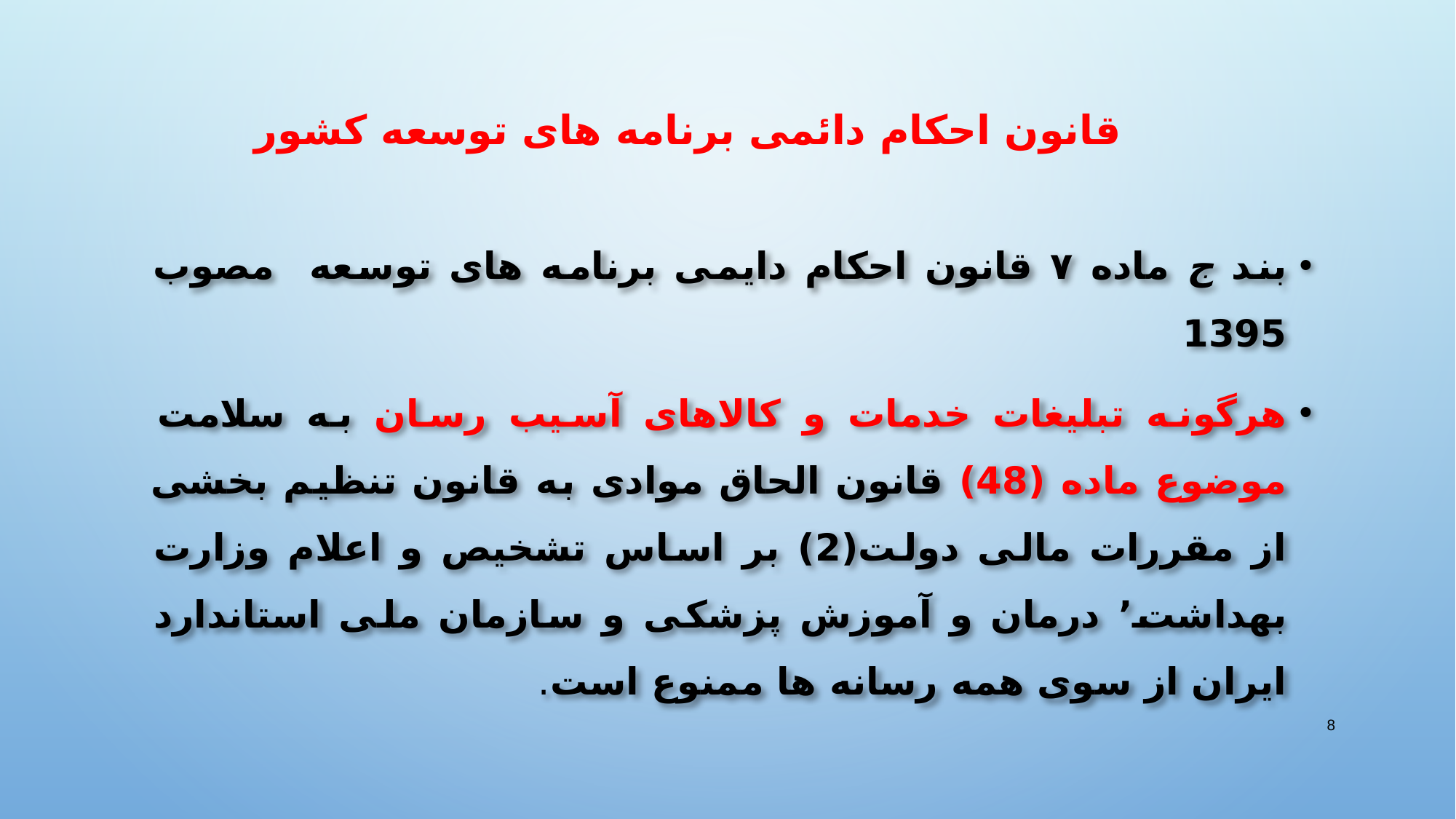

# قانون احکام دائمی برنامه های توسعه کشور
بند ج ماده ۷ قانون احکام دایمی برنامه های توسعه  مصوب 1395
هرگونه تبليغات خدمات و کالاهای آسيب رسان به سلامت موضوع ماده (48) قانون الحاق موادی به قانون تنظيم بخشی از مقررات مالی دولت(2) بر اساس تشخيص و اعلام وزارت بهداشت٬ درمان و آموزش پزشکی و سازمان ملی استاندارد ایران از سوی همه رسانه ها ممنوع است.

8